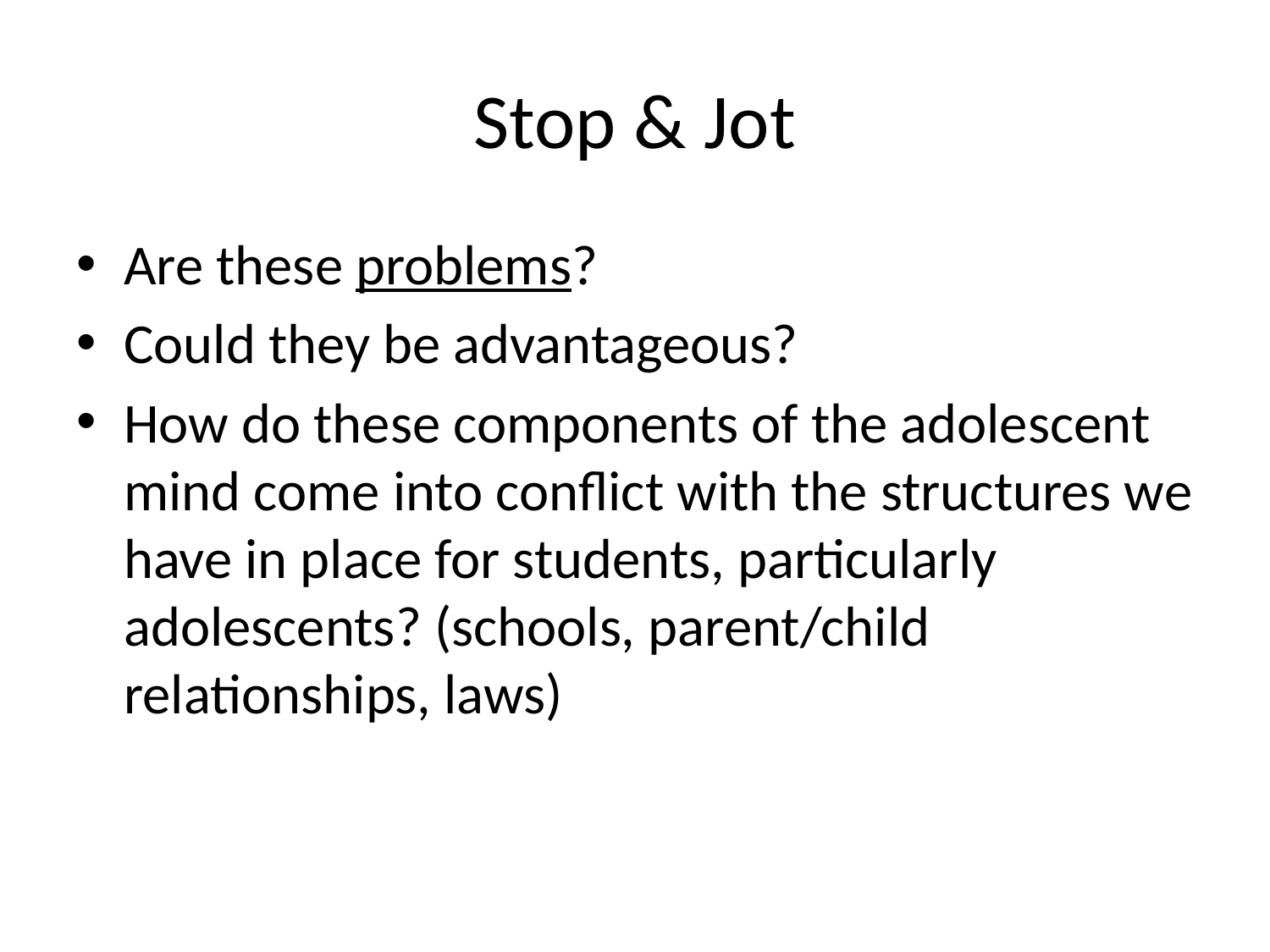

# Stop & Jot
Are these problems?
Could they be advantageous?
How do these components of the adolescent mind come into conflict with the structures we have in place for students, particularly adolescents? (schools, parent/child relationships, laws)